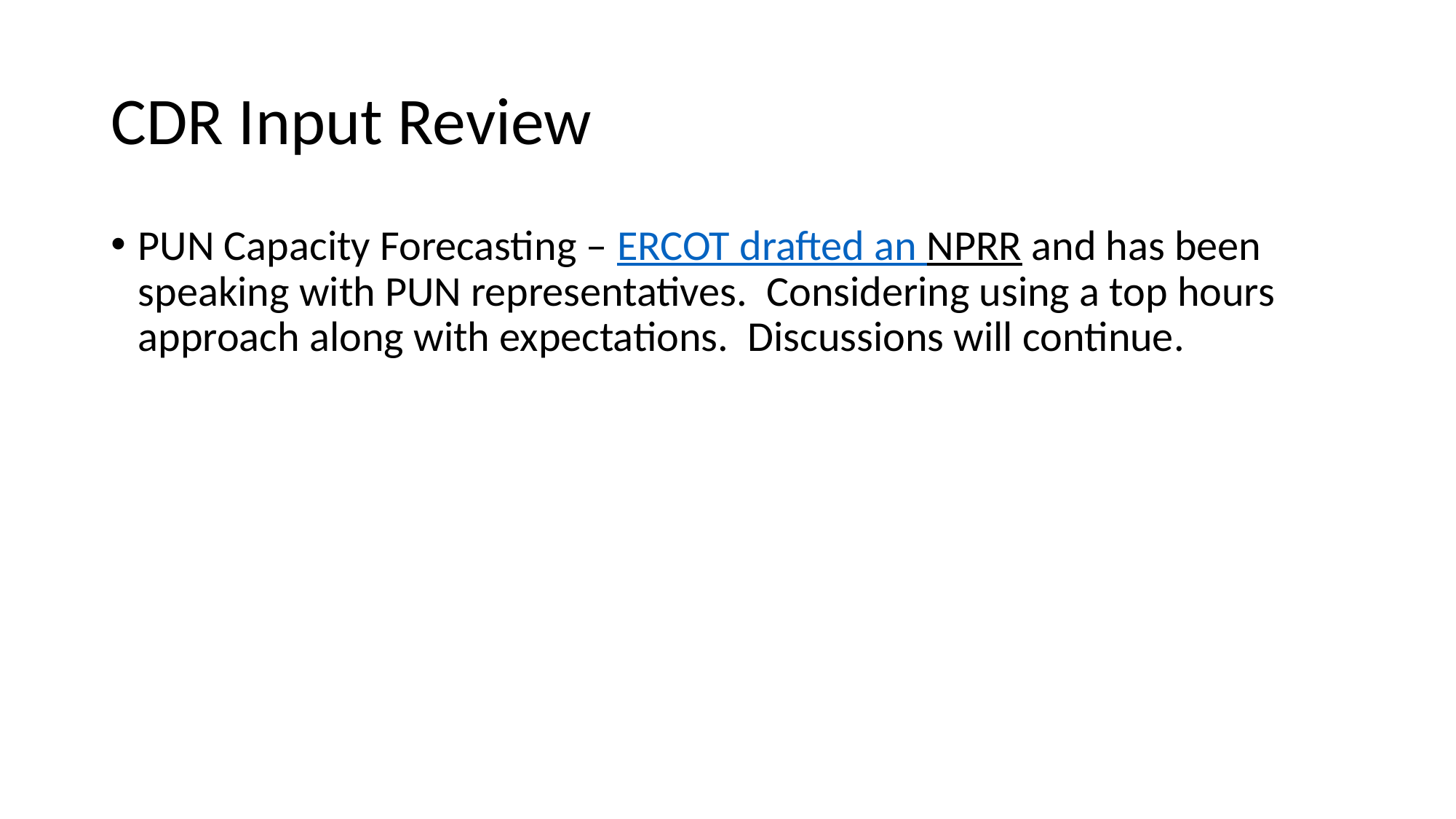

# CDR Input Review
PUN Capacity Forecasting – ERCOT drafted an NPRR and has been speaking with PUN representatives.  Considering using a top hours approach along with expectations.  Discussions will continue.